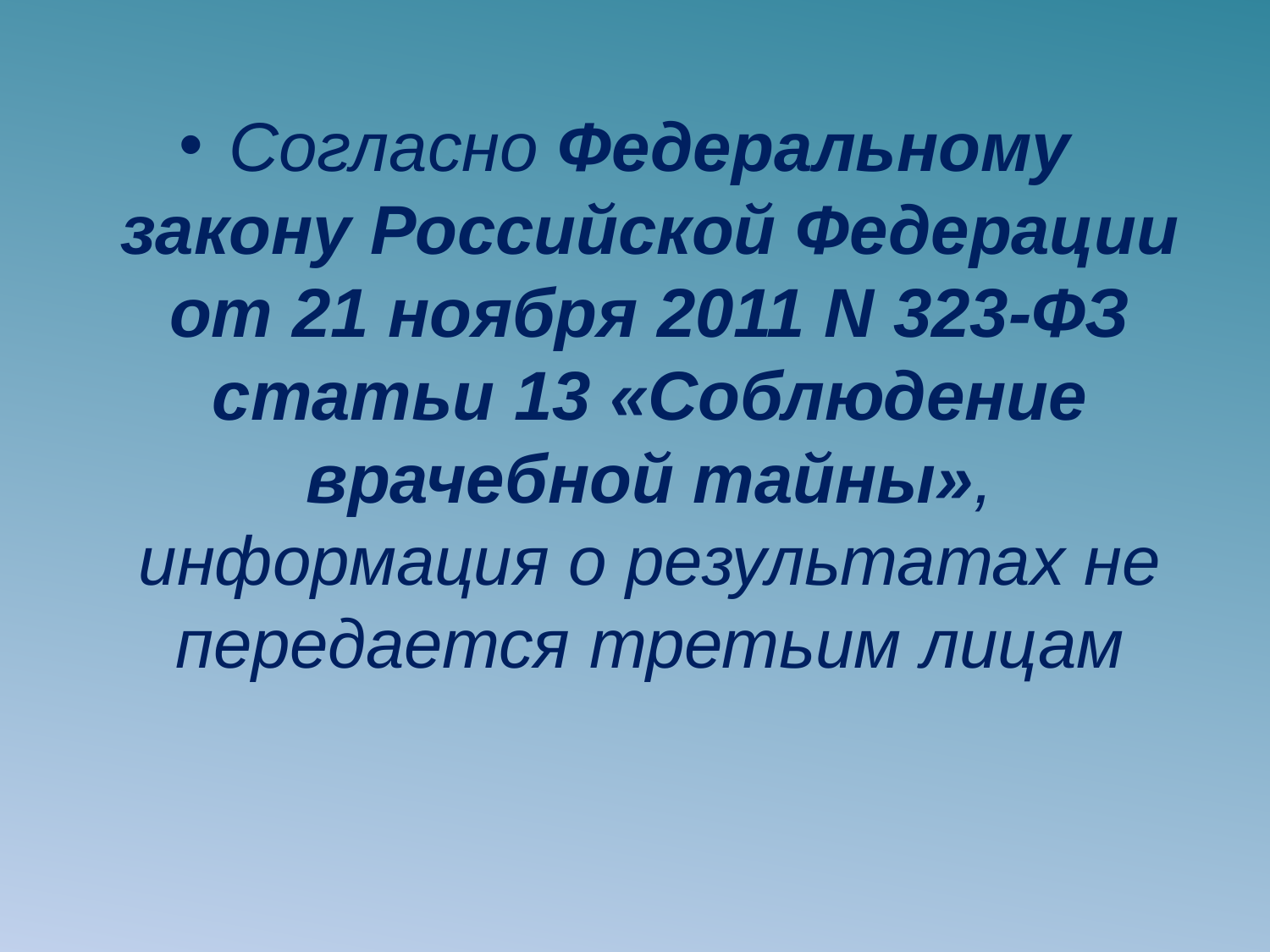

Согласно Федеральному закону Российской Федерации от 21 ноября 2011 N 323-ФЗ статьи 13 «Соблюдение врачебной тайны», информация о результатах не передается третьим лицам